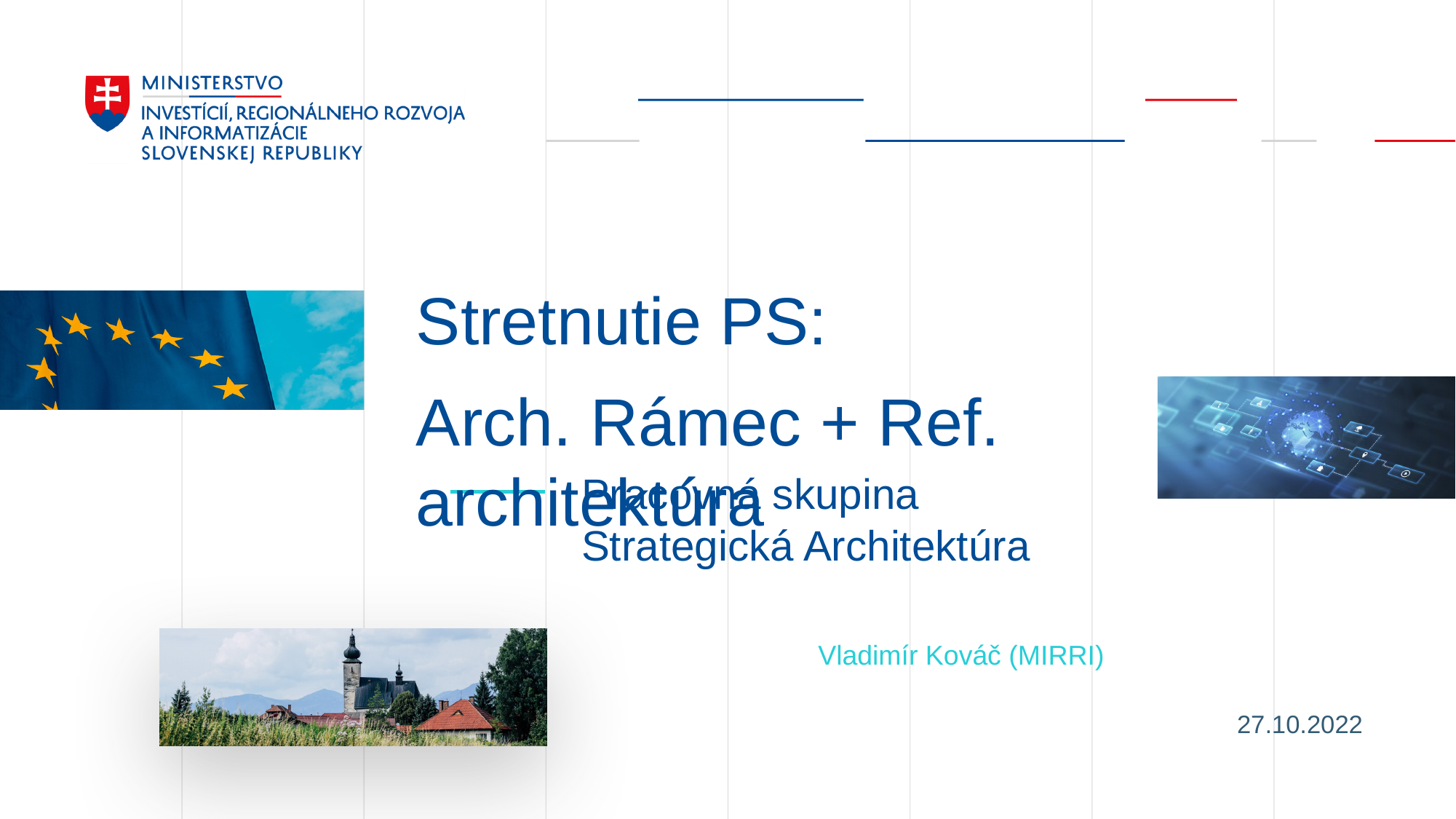

Stretnutie PS:
Arch. Rámec + Ref. architektúra
Pracovná skupina Strategická Architektúra

Vladimír Kováč (MIRRI)

27.10.2022